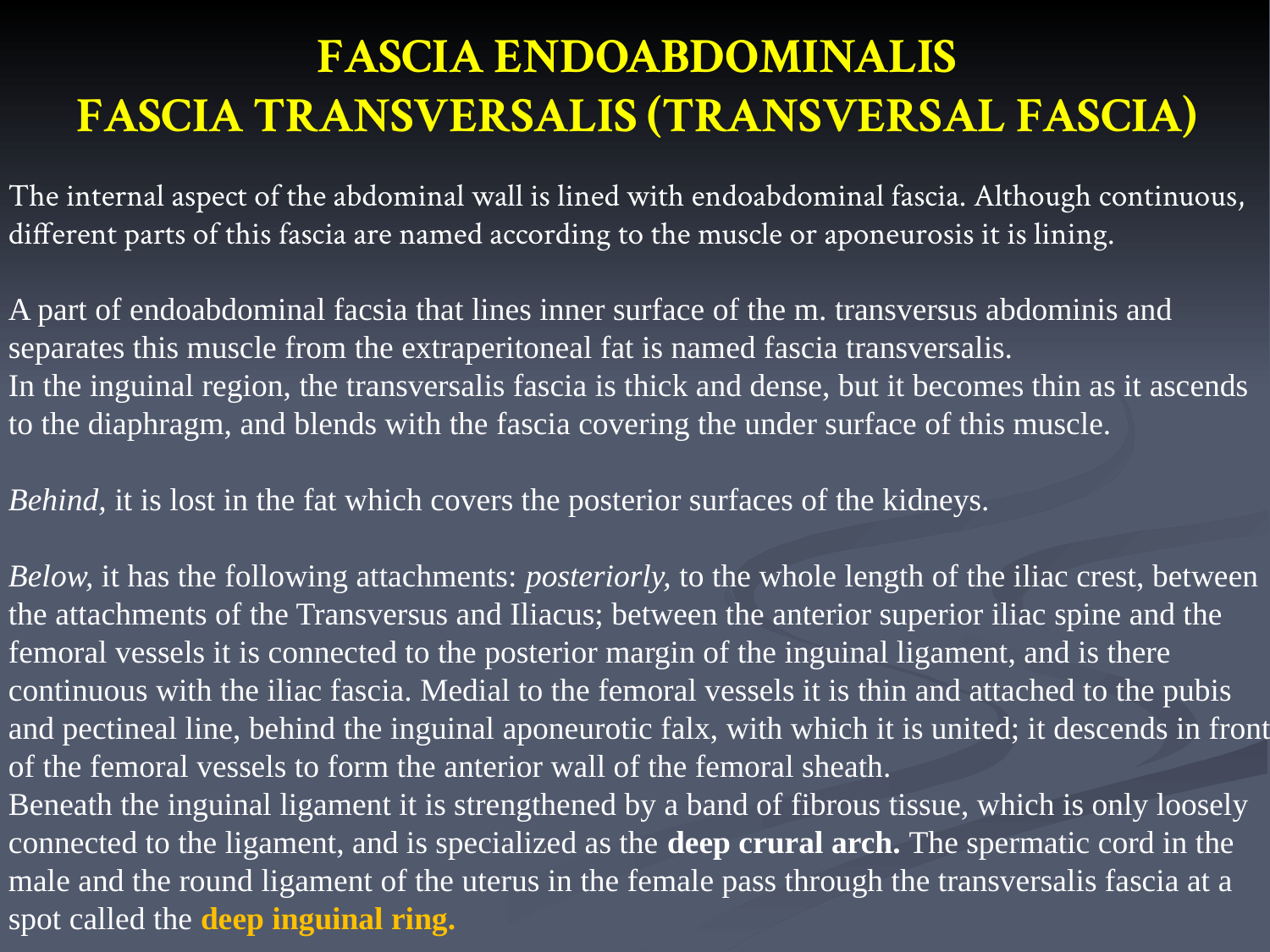

# FASCIA ENDOABDOMINALIS FASCIA TRANSVERSALIS (TRANSVERSAL FASCIA)
The internal aspect of the abdominal wall is lined with endoabdominal fascia. Although continuous, different parts of this fascia are named according to the muscle or aponeurosis it is lining.

A part of endoabdominal facsia that lines inner surface of the m. transversus abdominis and separates this muscle from the extraperitoneal fat is named fascia transversalis.
In the inguinal region, the transversalis fascia is thick and dense, but it becomes thin as it ascends to the diaphragm, and blends with the fascia covering the under surface of this muscle.

Behind, it is lost in the fat which covers the posterior surfaces of the kidneys.

Below, it has the following attachments: posteriorly, to the whole length of the iliac crest, between the attachments of the Transversus and Iliacus; between the anterior superior iliac spine and the femoral vessels it is connected to the posterior margin of the inguinal ligament, and is there continuous with the iliac fascia. Medial to the femoral vessels it is thin and attached to the pubis and pectineal line, behind the inguinal aponeurotic falx, with which it is united; it descends in front of the femoral vessels to form the anterior wall of the femoral sheath.
Beneath the inguinal ligament it is strengthened by a band of fibrous tissue, which is only loosely connected to the ligament, and is specialized as the deep crural arch. The spermatic cord in the male and the round ligament of the uterus in the female pass through the transversalis fascia at a spot called the deep inguinal ring.